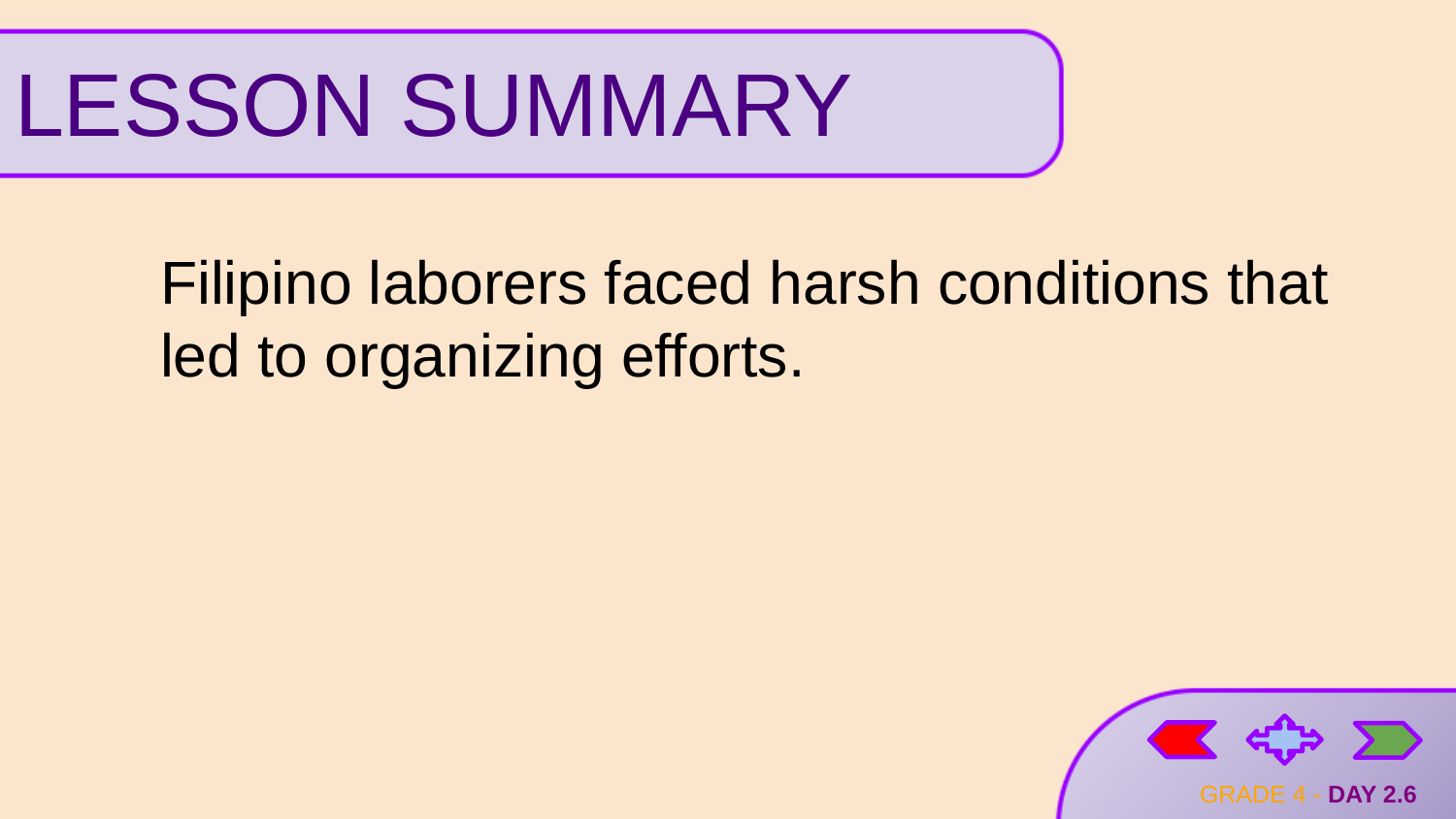

# LESSON SUMMARY

Filipino laborers faced harsh conditions that led to organizing efforts.

GRADE 4 - DAY 2.6